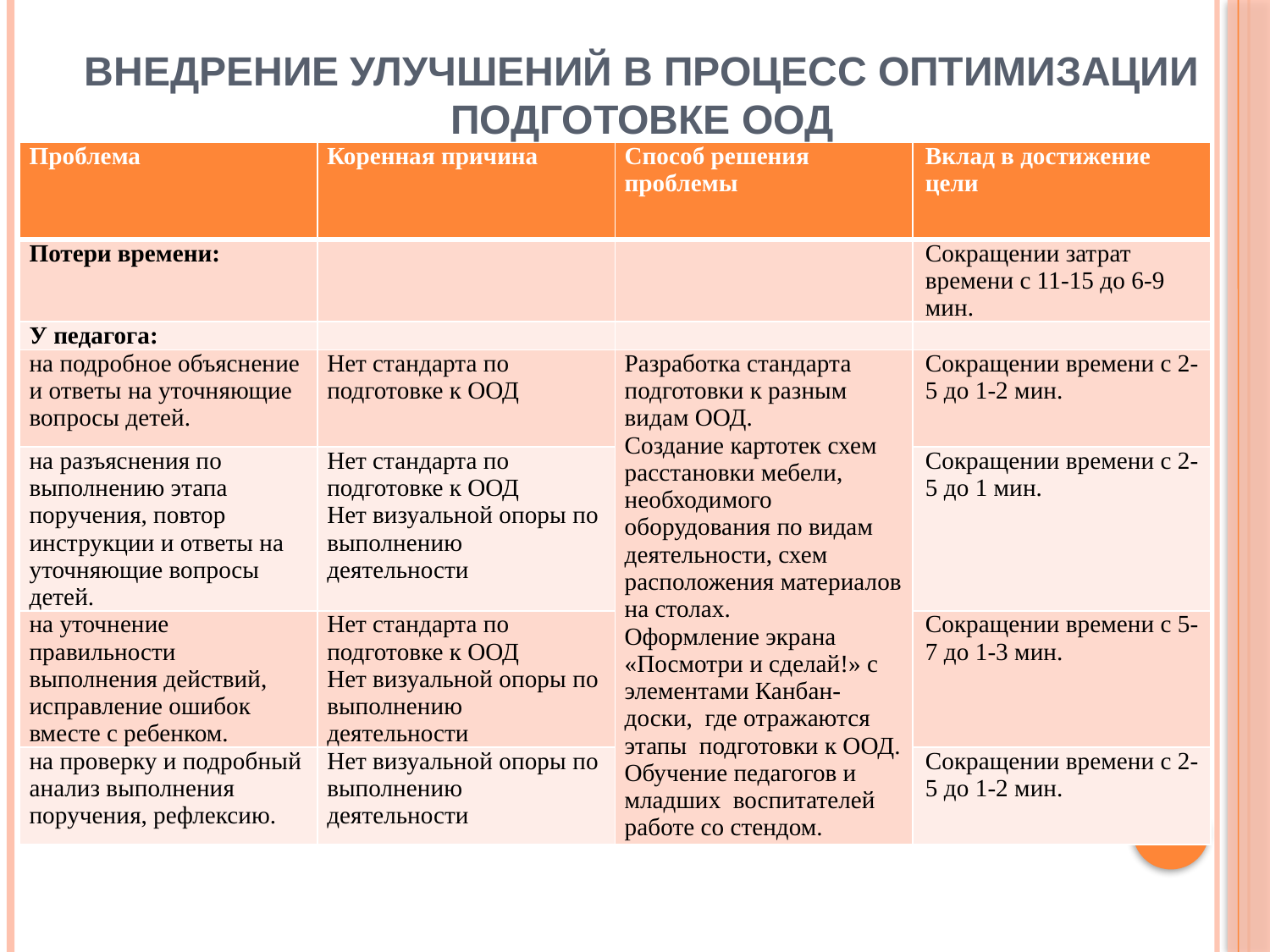

# внедрение улучшений в процесс оптимизации подготовке ООД
| Проблема | Коренная причина | Способ решения проблемы | Вклад в достижение цели |
| --- | --- | --- | --- |
| Потери времени: |  |  | Сокращении затрат времени с 11-15 до 6-9 мин. |
| У педагога: |  |  |  |
| на подробное объяснение и ответы на уточняющие вопросы детей. | Нет стандарта по подготовке к ООД | Разработка стандарта подготовки к разным видам ООД. Создание картотек схем расстановки мебели, необходимого оборудования по видам деятельности, схем расположения материалов на столах. Оформление экрана «Посмотри и сделай!» с элементами Канбан-доски, где отражаются этапы подготовки к ООД. Обучение педагогов и младших воспитателей работе со стендом. | Сокращении времени с 2-5 до 1-2 мин. |
| на разъяснения по выполнению этапа поручения, повтор инструкции и ответы на уточняющие вопросы детей. | Нет стандарта по подготовке к ООД Нет визуальной опоры по выполнению деятельности |  | Сокращении времени с 2-5 до 1 мин. |
| на уточнение правильности выполнения действий, исправление ошибок вместе с ребенком. | Нет стандарта по подготовке к ООД Нет визуальной опоры по выполнению деятельности |  | Сокращении времени с 5-7 до 1-3 мин. |
| на проверку и подробный анализ выполнения поручения, рефлексию. | Нет визуальной опоры по выполнению деятельности |  | Сокращении времени с 2-5 до 1-2 мин. |